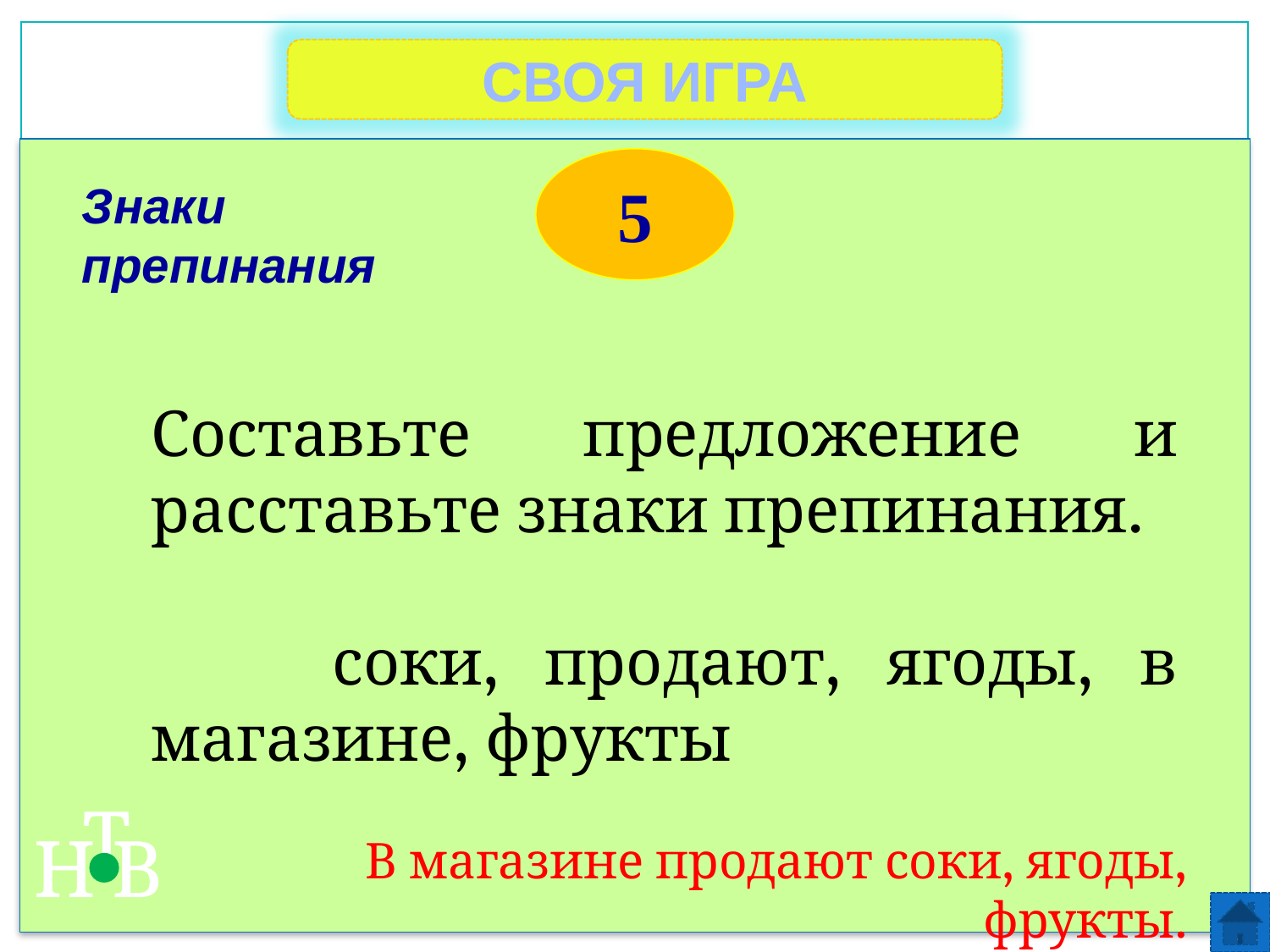

СВОЯ ИГРА

5
Знаки препинания
Составьте предложение и расставьте знаки препинания.

    соки, продают, ягоды, в магазине, фрукты
Т
Н
В
В магазине продают соки, ягоды, фрукты.